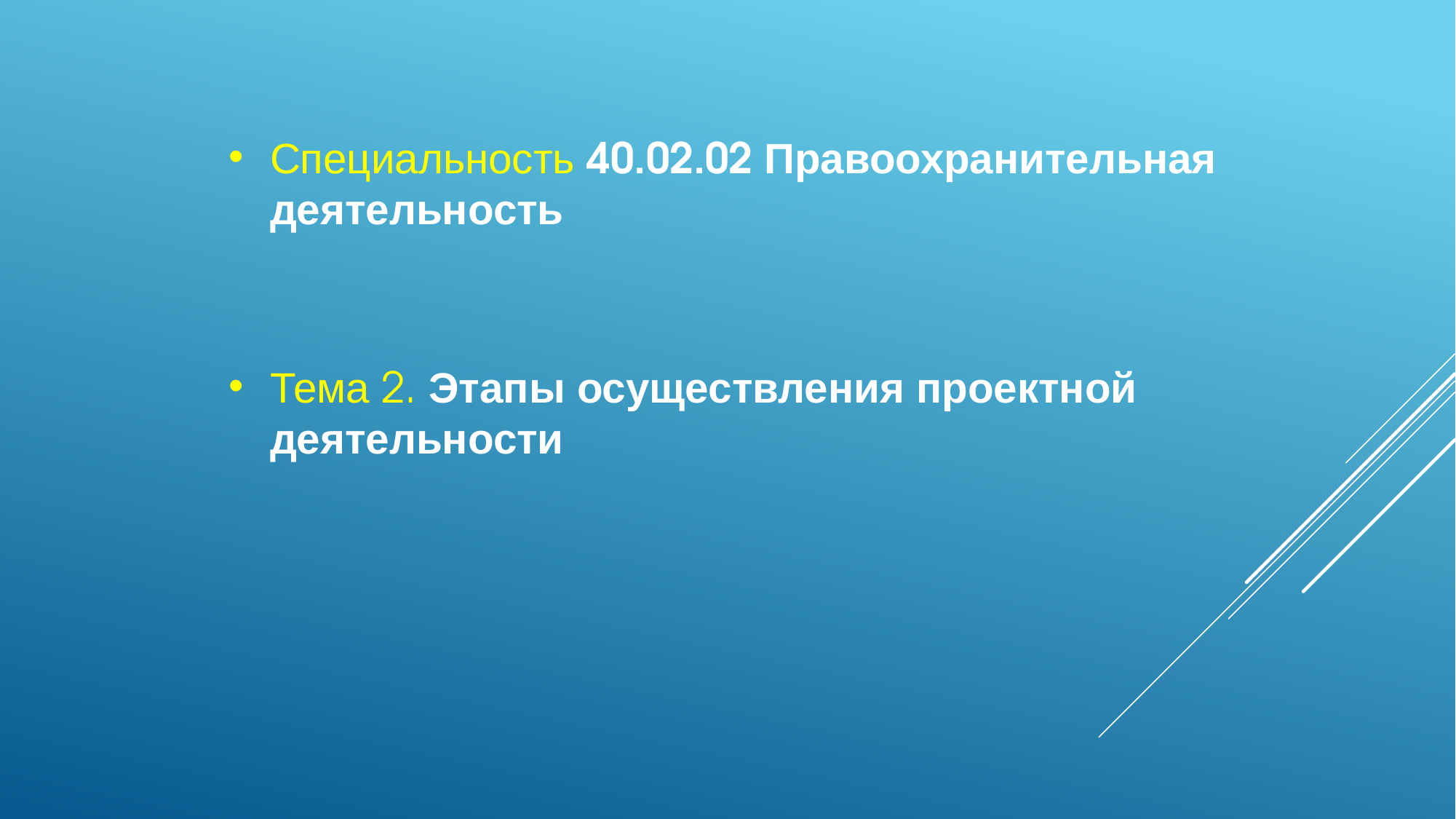

Специальность 40.02.02 Правоохранительная деятельность

Тема 2. Этапы осуществления проектной деятельности